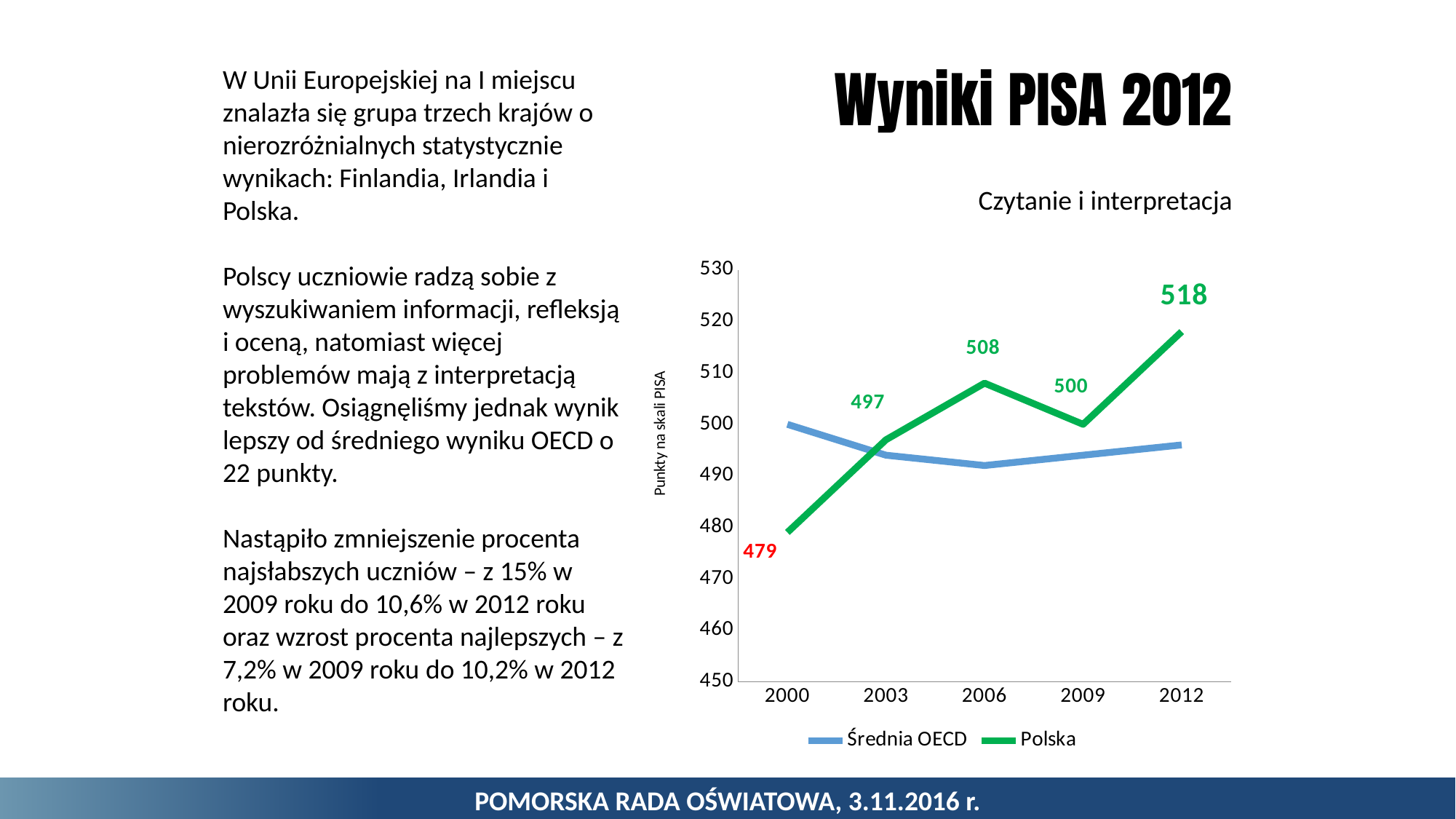

Wyniki PISA 2012
W Unii Europejskiej na I miejscu znalazła się grupa trzech krajów o nierozróżnialnych statystycznie wynikach: Finlandia, Irlandia i Polska.

Polscy uczniowie radzą sobie z wyszukiwaniem informacji, refleksją i oceną, natomiast więcej problemów mają z interpretacją tekstów. Osiągnęliśmy jednak wynik lepszy od średniego wyniku OECD o 22 punkty.

Nastąpiło zmniejszenie procenta najsłabszych uczniów – z 15% w 2009 roku do 10,6% w 2012 roku oraz wzrost procenta najlepszych – z 7,2% w 2009 roku do 10,2% w 2012 roku.
Czytanie i interpretacja

### Chart

| Category | Średnia OECD | Polska |
|---|---|---|
| 2000 | 500.0 | 479.0 |
| 2003 | 494.0 | 497.0 |
| 2006 | 492.0 | 508.0 |
| 2009 | 494.0 | 500.0 |
| 2012 | 496.0 | 518.0 |
POMORSKA RADA OŚWIATOWA, 3.11.2016 r.